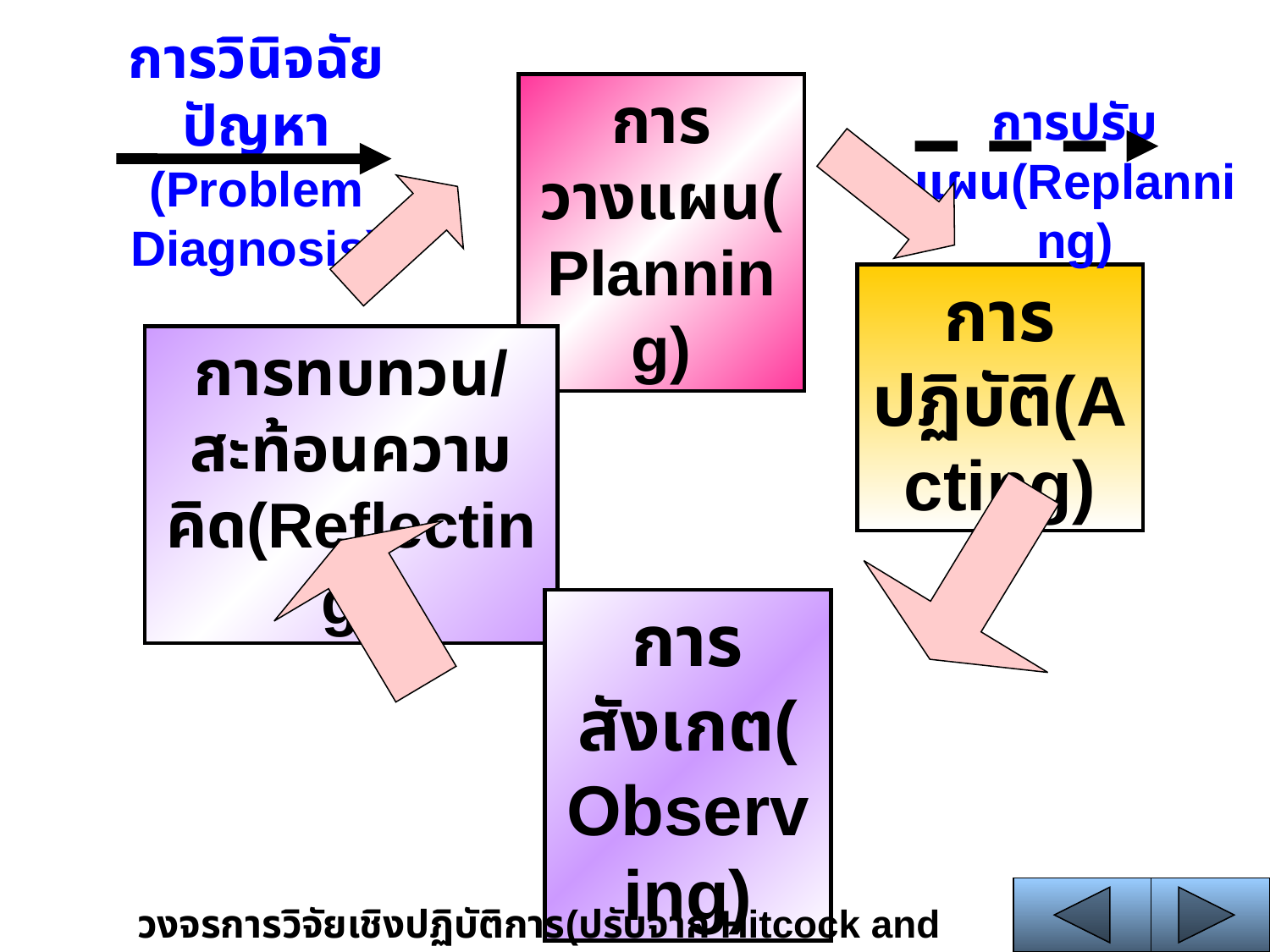

การวินิจฉัยปัญหา (Problem Diagnosis)
การวางแผน(Planning)
การปรับแผน(Replanning)

การปฏิบัติ(Acting)
การทบทวน/สะท้อนความคิด(Reflecting)

การสังเกต(Observing)

วงจรการวิจัยเชิงปฏิบัติการ(ปรับจาก Hitcock and Hughes(1995:29)